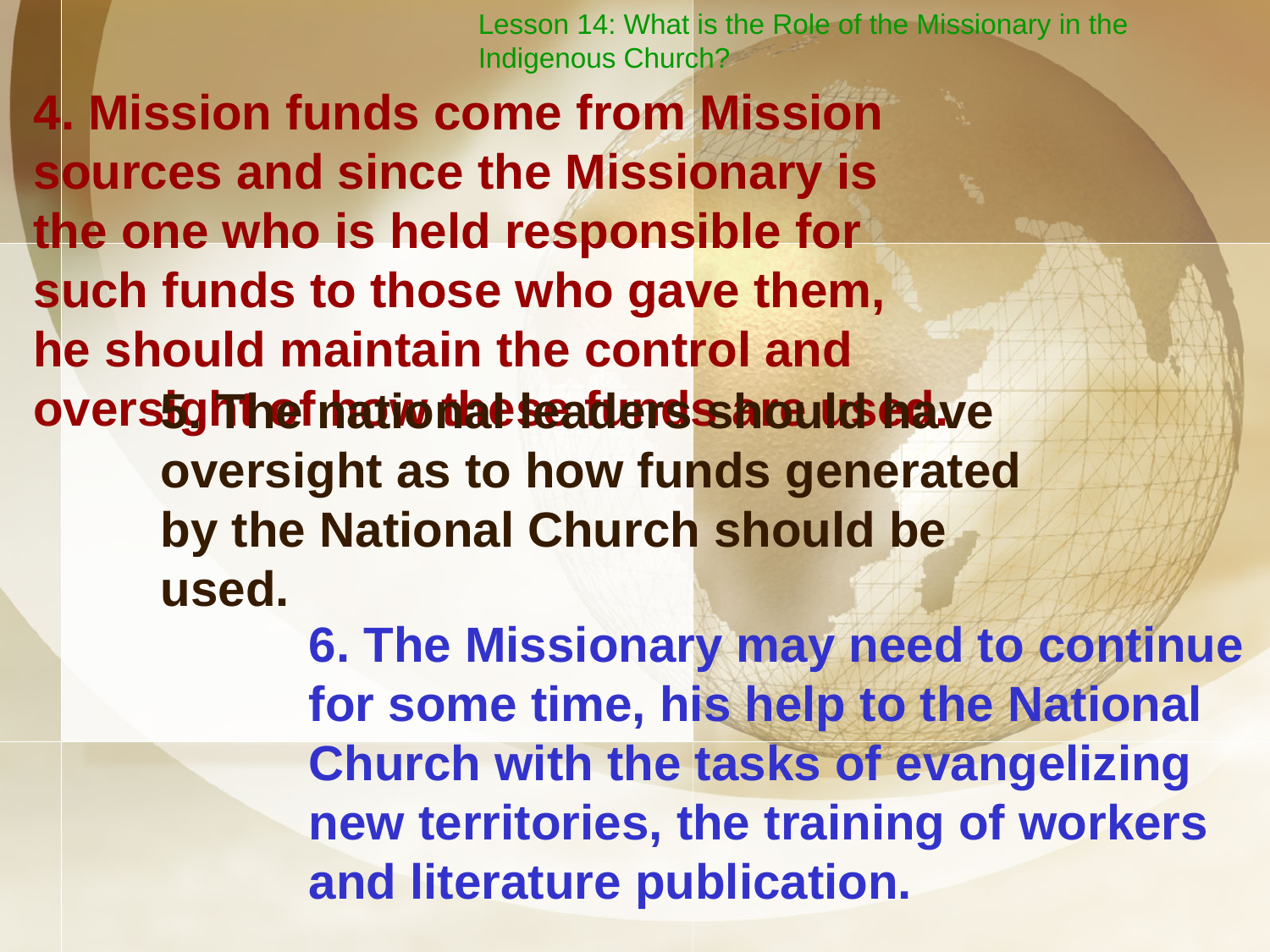

Lesson 14: What is the Role of the Missionary in the Indigenous Church?
4. Mission funds come from Mission sources and since the Missionary is the one who is held responsible for such funds to those who gave them, he should maintain the control and oversight of how these funds are used.
5. The national leaders should have oversight as to how funds generated by the National Church should be used.
6. The Missionary may need to continue for some time, his help to the National Church with the tasks of evangelizing new territories, the training of workers and literature publication.